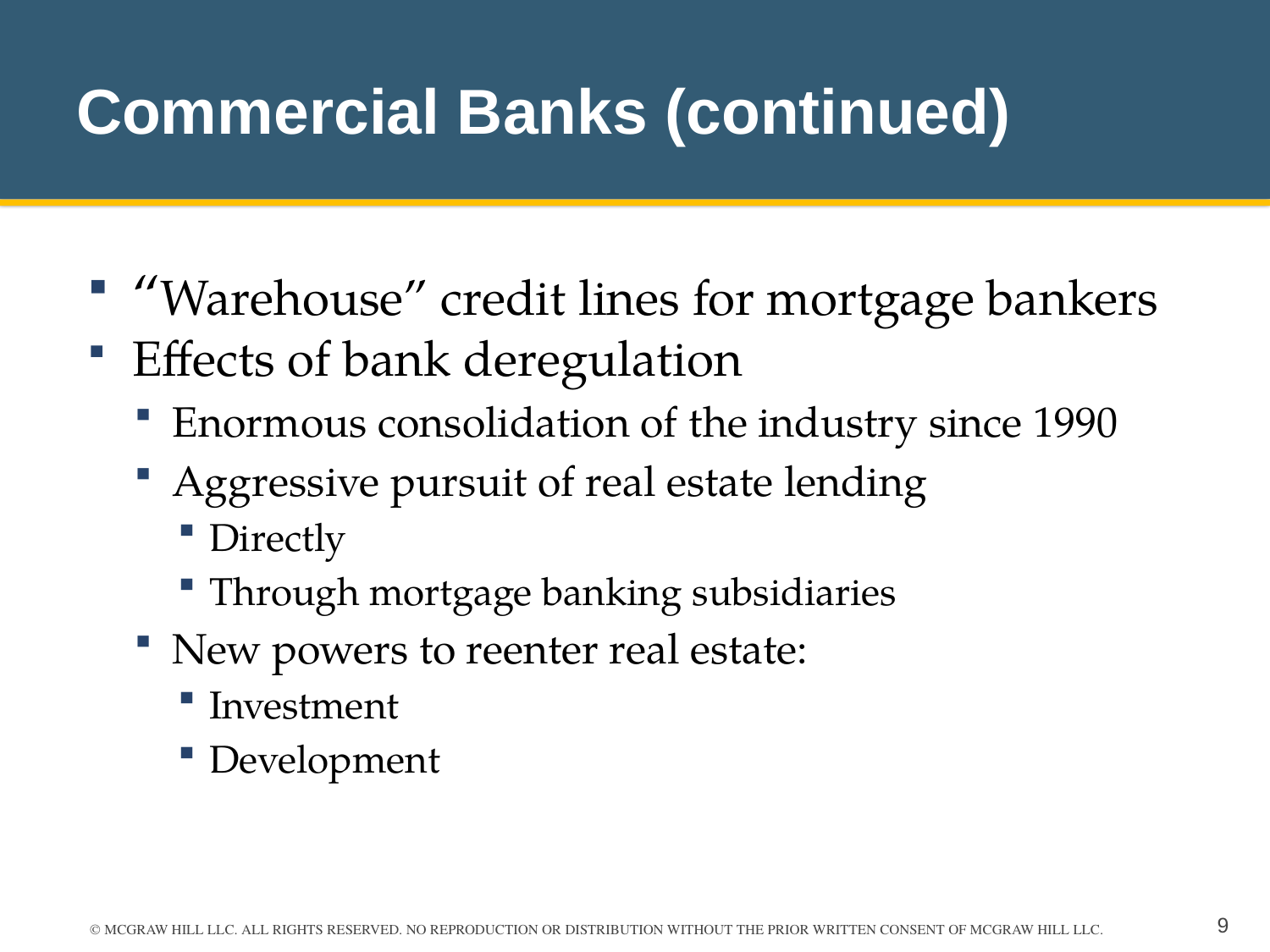

# Commercial Banks (continued)
“Warehouse” credit lines for mortgage bankers
Effects of bank deregulation
Enormous consolidation of the industry since 1990
Aggressive pursuit of real estate lending
Directly
Through mortgage banking subsidiaries
New powers to reenter real estate:
Investment
Development

© MCGRAW HILL LLC. ALL RIGHTS RESERVED. NO REPRODUCTION OR DISTRIBUTION WITHOUT THE PRIOR WRITTEN CONSENT OF MCGRAW HILL LLC.
9